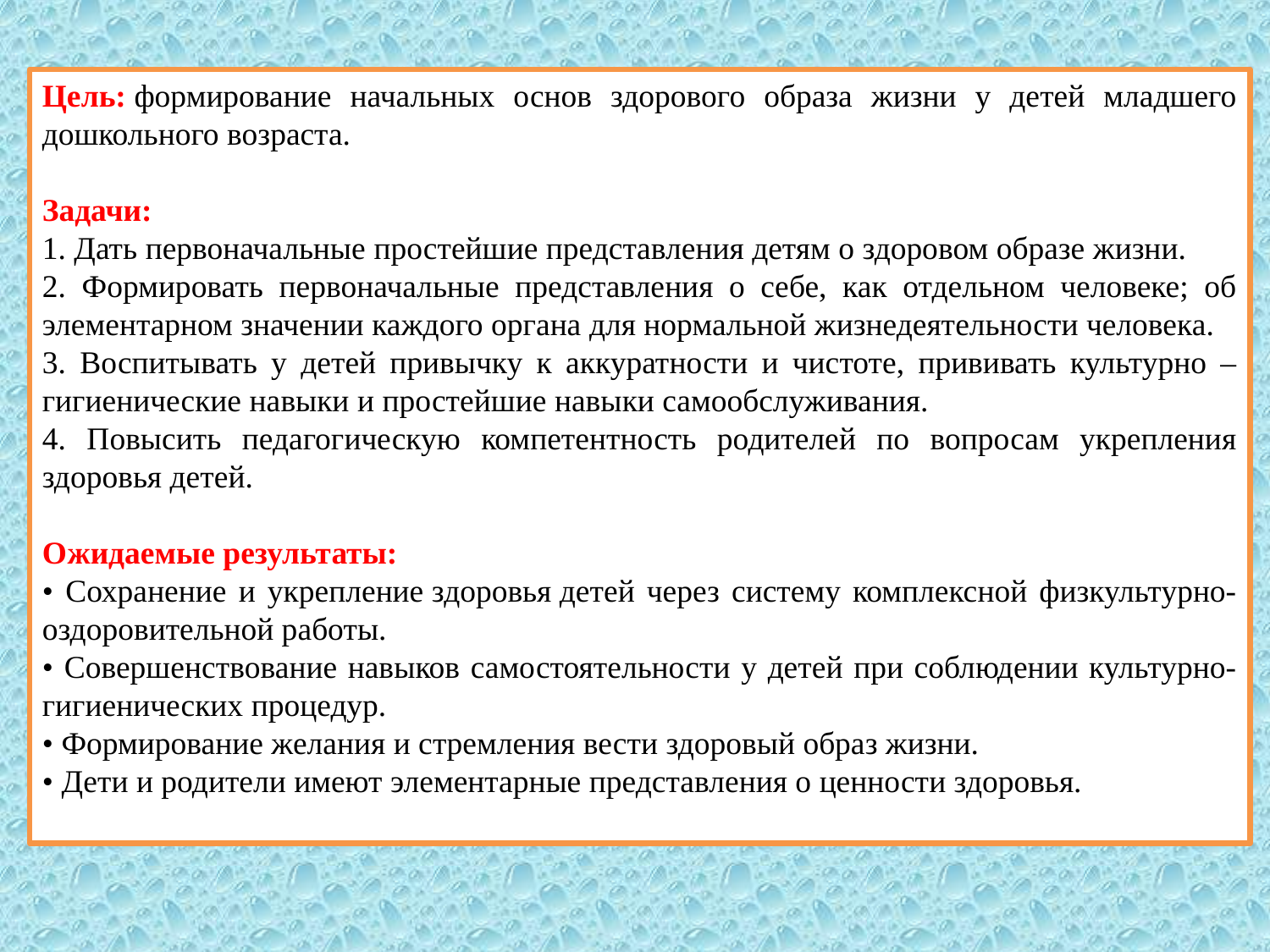

Цель: формирование начальных основ здорового образа жизни у детей младшего дошкольного возраста.

Задачи:
1. Дать первоначальные простейшие представления детям о здоровом образе жизни.
2. Формировать первоначальные представления о себе, как отдельном человеке; об элементарном значении каждого органа для нормальной жизнедеятельности человека.
3. Воспитывать у детей привычку к аккуратности и чистоте, прививать культурно – гигиенические навыки и простейшие навыки самообслуживания.
4. Повысить педагогическую компетентность родителей по вопросам укрепления здоровья детей.

Ожидаемые результаты:
• Сохранение и укрепление здоровья детей через систему комплексной физкультурно-оздоровительной работы.
• Совершенствование навыков самостоятельности у детей при соблюдении культурно-гигиенических процедур.
• Формирование желания и стремления вести здоровый образ жизни.
• Дети и родители имеют элементарные представления о ценности здоровья.